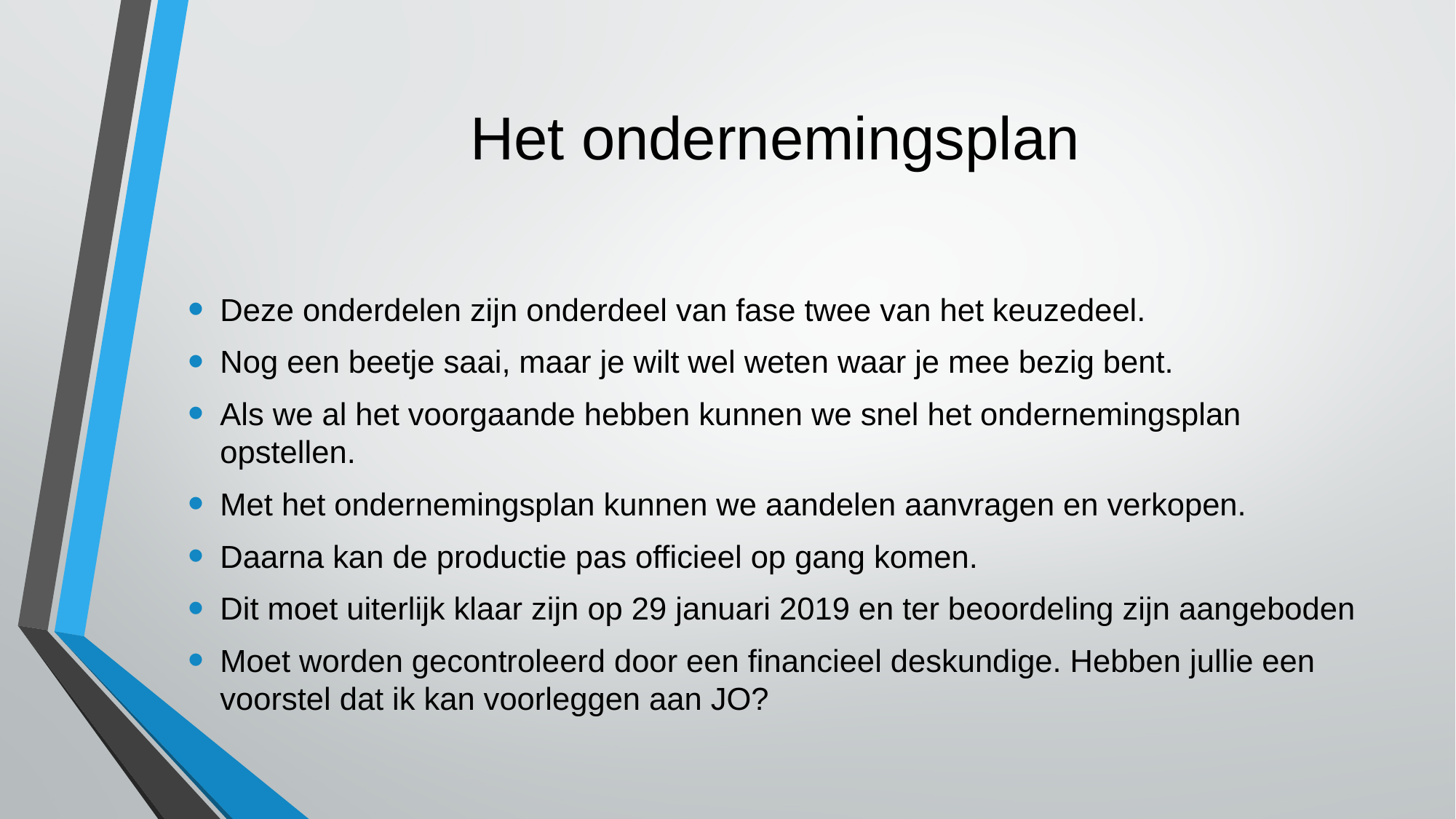

# Het ondernemingsplan

Deze onderdelen zijn onderdeel van fase twee van het keuzedeel.
Nog een beetje saai, maar je wilt wel weten waar je mee bezig bent.
Als we al het voorgaande hebben kunnen we snel het ondernemingsplan opstellen.
Met het ondernemingsplan kunnen we aandelen aanvragen en verkopen.
Daarna kan de productie pas officieel op gang komen.
Dit moet uiterlijk klaar zijn op 29 januari 2019 en ter beoordeling zijn aangeboden
Moet worden gecontroleerd door een financieel deskundige. Hebben jullie een voorstel dat ik kan voorleggen aan JO?